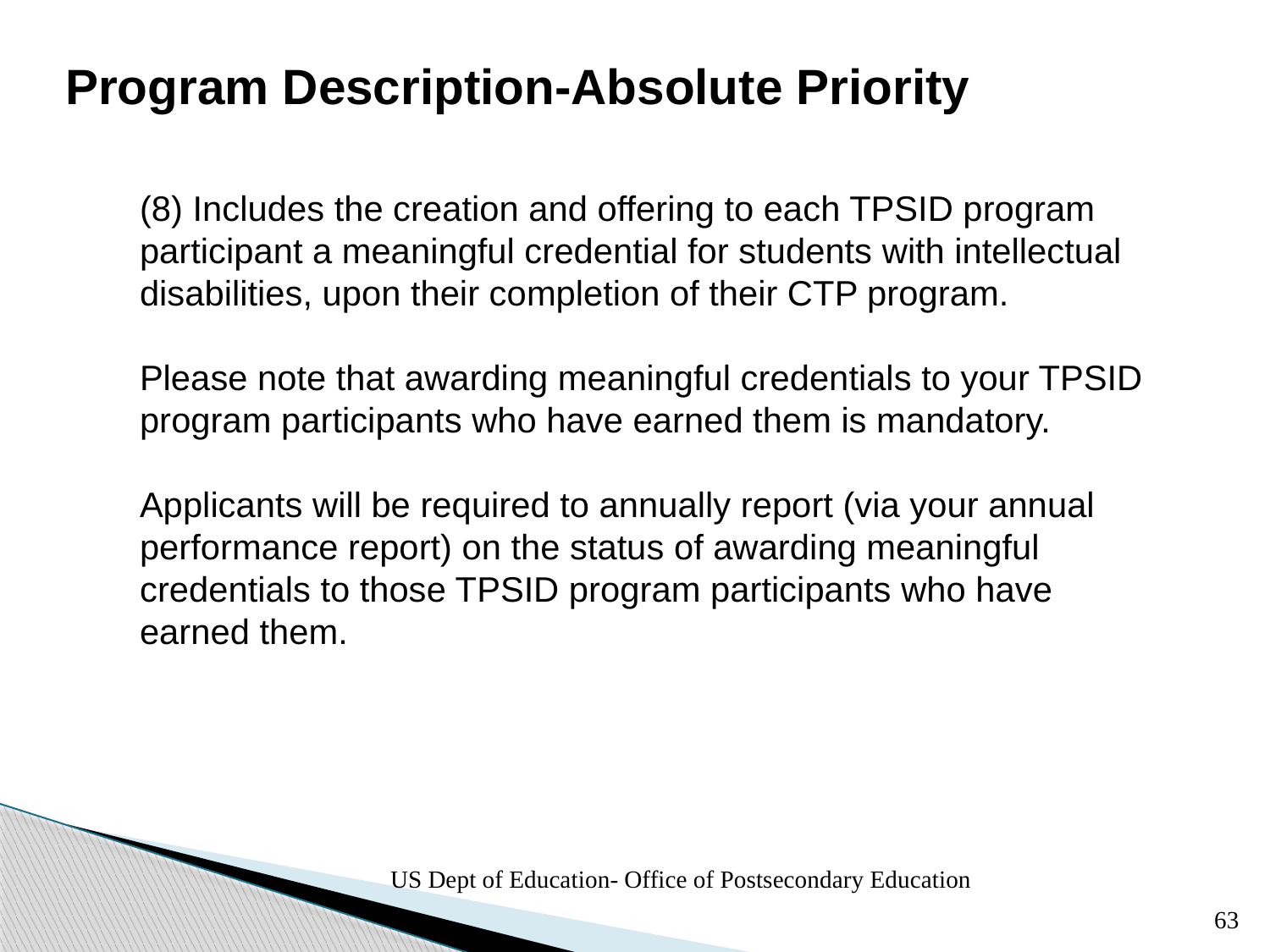

# Program Description-Absolute Priority

(8) Includes the creation and offering to each TPSID program participant a meaningful credential for students with intellectual disabilities, upon their completion of their CTP program.

Please note that awarding meaningful credentials to your TPSID program participants who have earned them is mandatory.

Applicants will be required to annually report (via your annual performance report) on the status of awarding meaningful credentials to those TPSID program participants who have earned them.

US Dept of Education- Office of Postsecondary Education
63